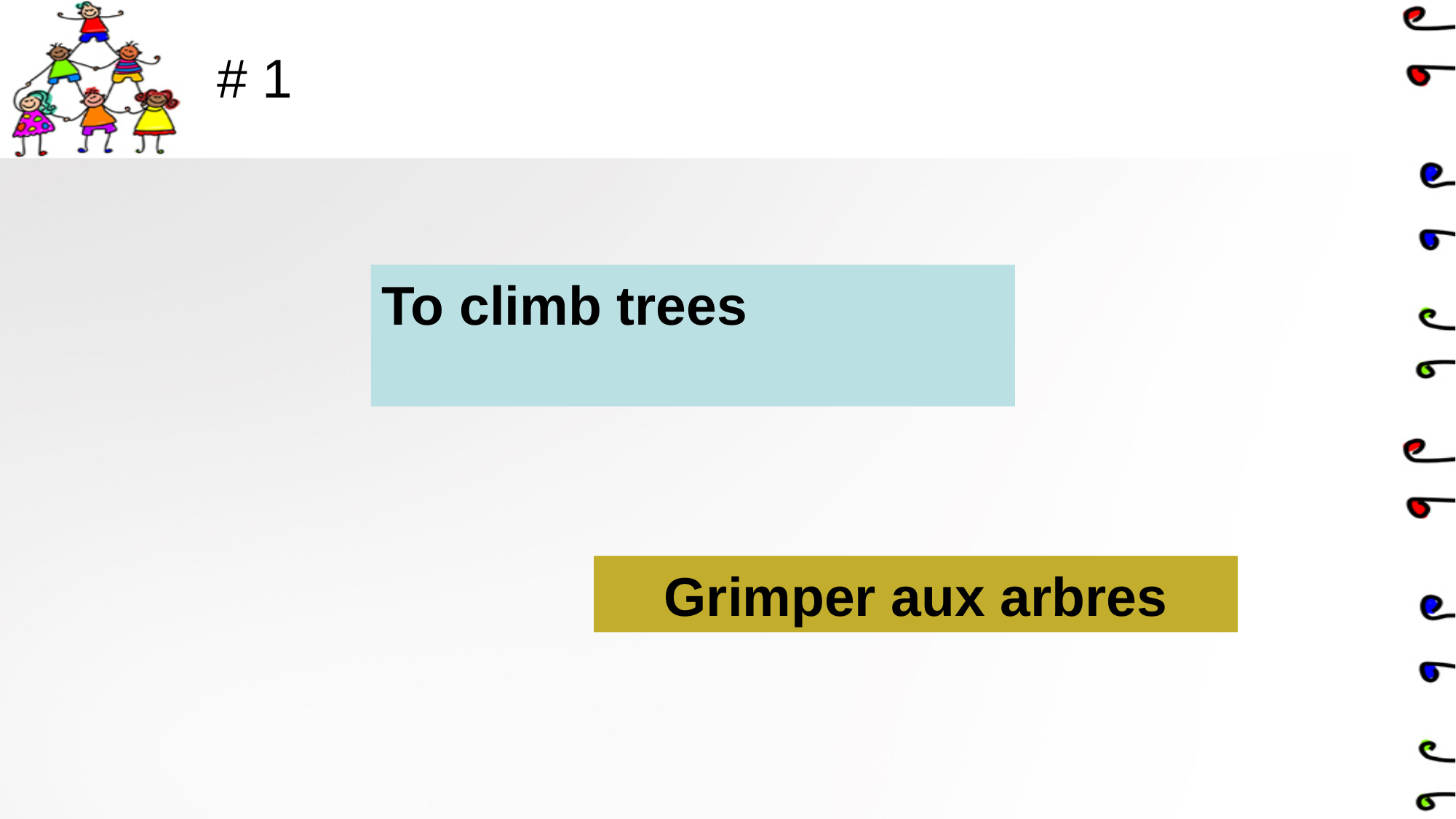

# # 1
To climb trees

Grimper aux arbres